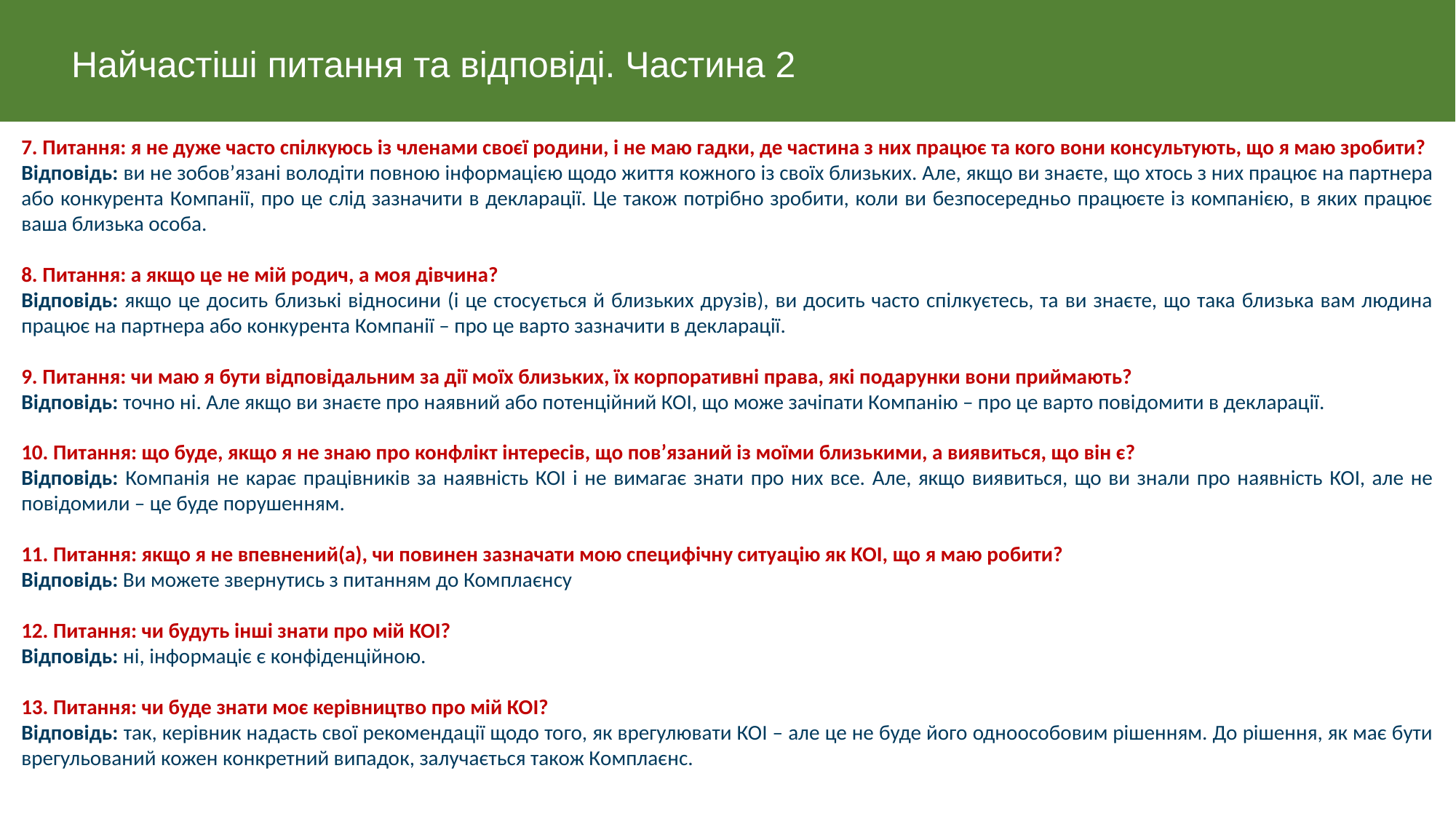

Найчастіші питання та відповіді. Частина 2
7. Питання: я не дуже часто спілкуюсь із членами своєї родини, і не маю гадки, де частина з них працює та кого вони консультують, що я маю зробити?
Відповідь: ви не зобов’язані володіти повною інформацією щодо життя кожного із своїх близьких. Але, якщо ви знаєте, що хтось з них працює на партнера або конкурента Компанії, про це слід зазначити в декларації. Це також потрібно зробити, коли ви безпосередньо працюєте із компанією, в яких працює ваша близька особа.

8. Питання: а якщо це не мій родич, а моя дівчина?
Відповідь: якщо це досить близькі відносини (і це стосується й близьких друзів), ви досить часто спілкуєтесь, та ви знаєте, що така близька вам людина працює на партнера або конкурента Компанії – про це варто зазначити в декларації.

9. Питання: чи маю я бути відповідальним за дії моїх близьких, їх корпоративні права, які подарунки вони приймають?
Відповідь: точно ні. Але якщо ви знаєте про наявний або потенційний КОІ, що може зачіпати Компанію – про це варто повідомити в декларації.

10. Питання: що буде, якщо я не знаю про конфлікт інтересів, що пов’язаний із моїми близькими, а виявиться, що він є?
Відповідь: Компанія не карає працівників за наявність КОІ і не вимагає знати про них все. Але, якщо виявиться, що ви знали про наявність КОІ, але не повідомили – це буде порушенням.

11. Питання: якщо я не впевнений(а), чи повинен зазначати мою специфічну ситуацію як КОІ, що я маю робити?
Відповідь: Ви можете звернутись з питанням до Комплаєнсу

12. Питання: чи будуть інші знати про мій КОІ?
Відповідь: ні, інформаціє є конфіденційною.

13. Питання: чи буде знати моє керівництво про мій КОІ?
Відповідь: так, керівник надасть свої рекомендації щодо того, як врегулювати КОІ – але це не буде його одноособовим рішенням. До рішення, як має бути врегульований кожен конкретний випадок, залучається також Комплаєнс.